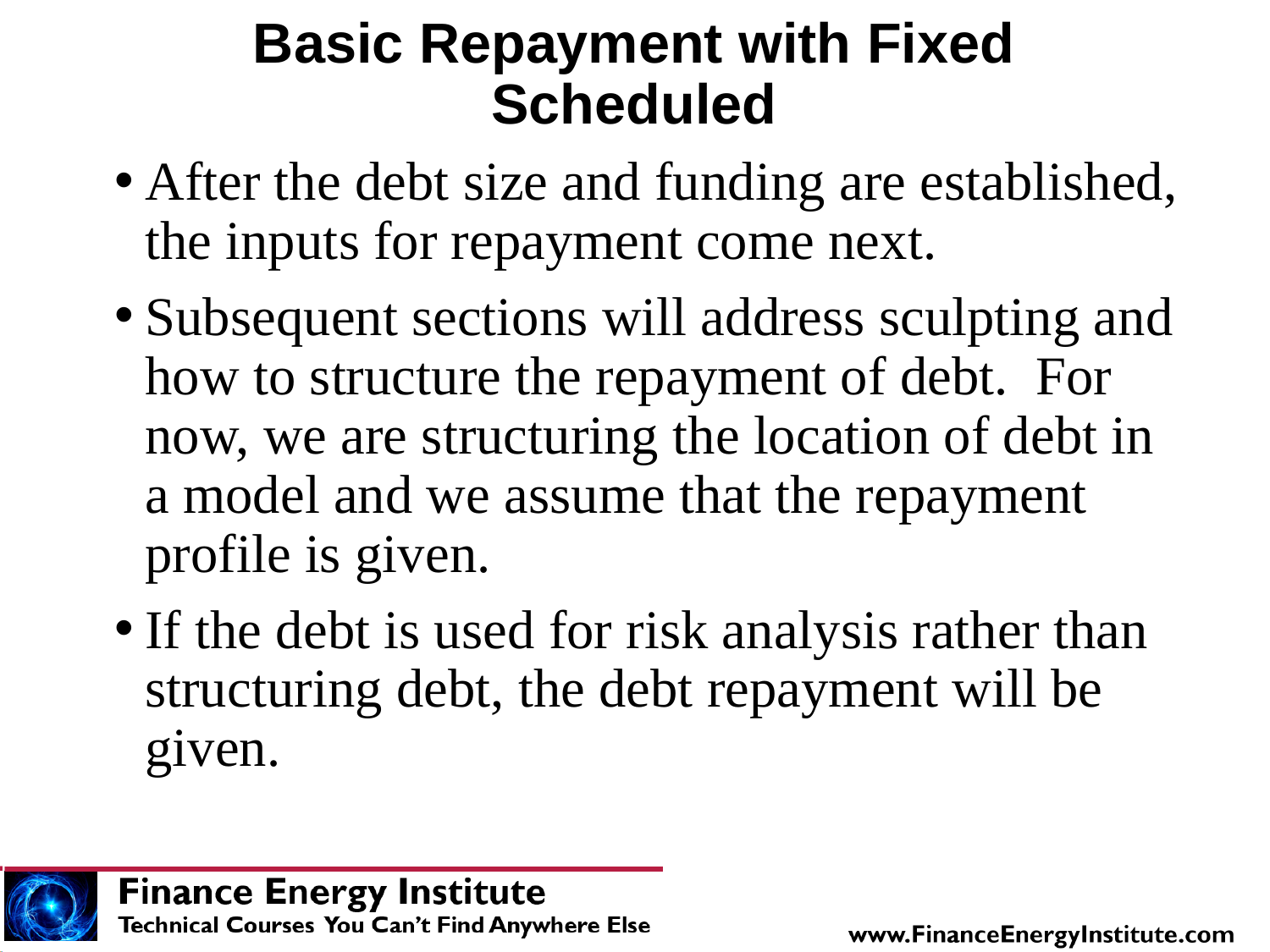

# Basic Repayment with Fixed Scheduled
After the debt size and funding are established, the inputs for repayment come next.
Subsequent sections will address sculpting and how to structure the repayment of debt.  For now, we are structuring the location of debt in a model and we assume that the repayment profile is given.
If the debt is used for risk analysis rather than structuring debt, the debt repayment will be given.